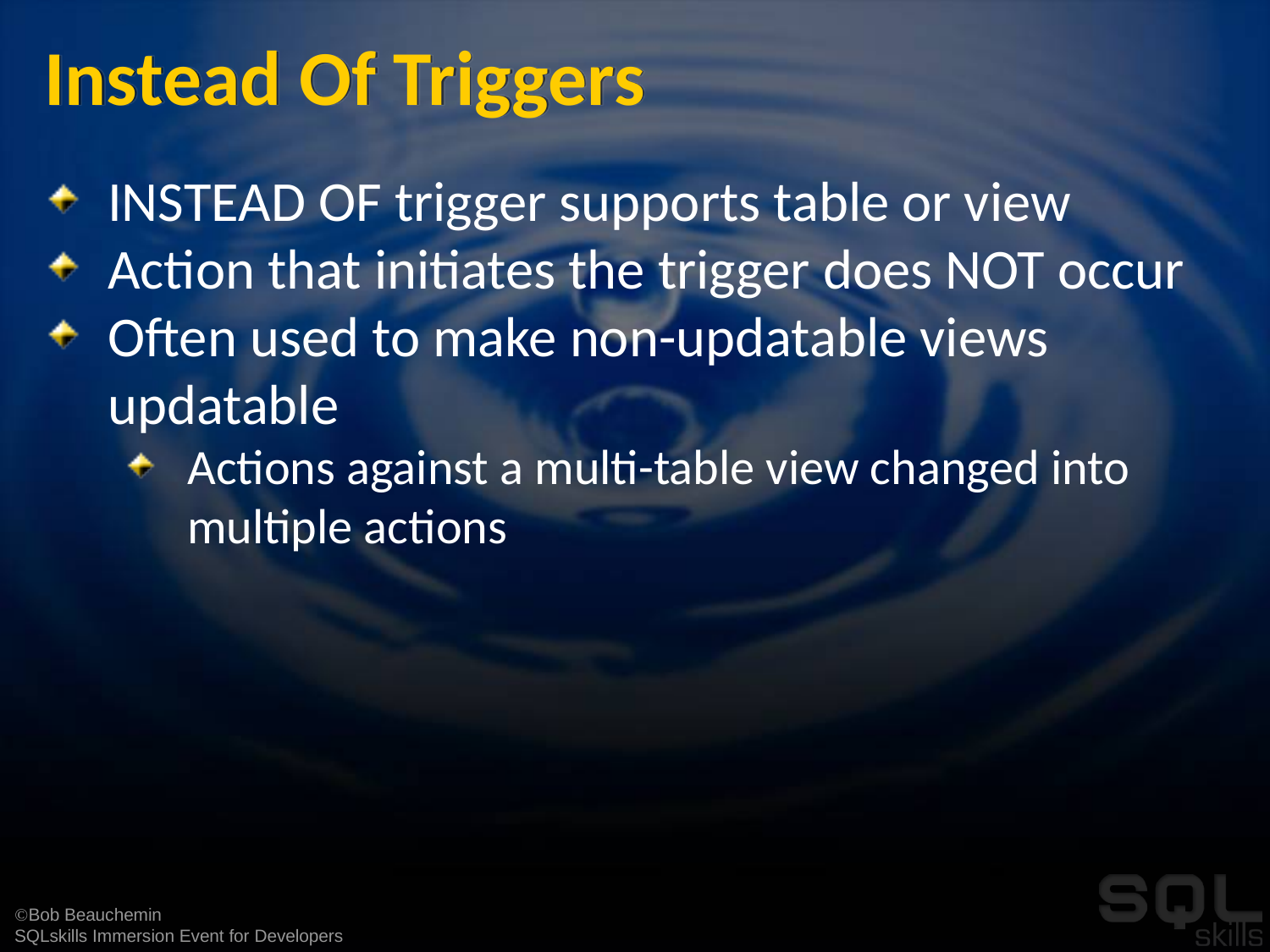

# Instead Of Triggers
INSTEAD OF trigger supports table or view
Action that initiates the trigger does NOT occur
Often used to make non-updatable views updatable
Actions against a multi-table view changed into multiple actions